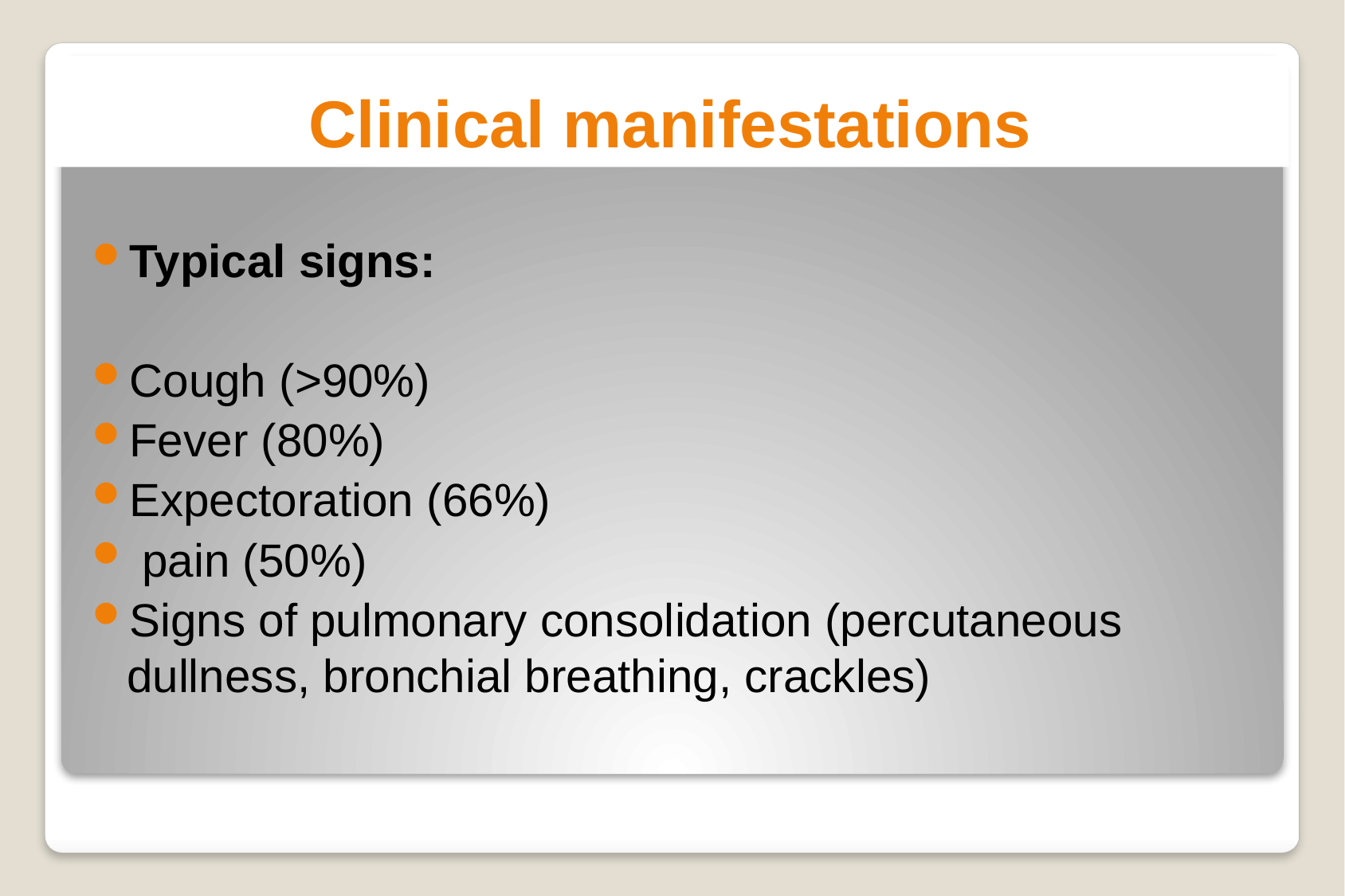

# Clinical manifestations

Typical signs:

Cough (>90%)
Fever (80%)
Expectoration (66%)
 pain (50%)
Signs of pulmonary consolidation (percutaneous dullness, bronchial breathing, crackles)